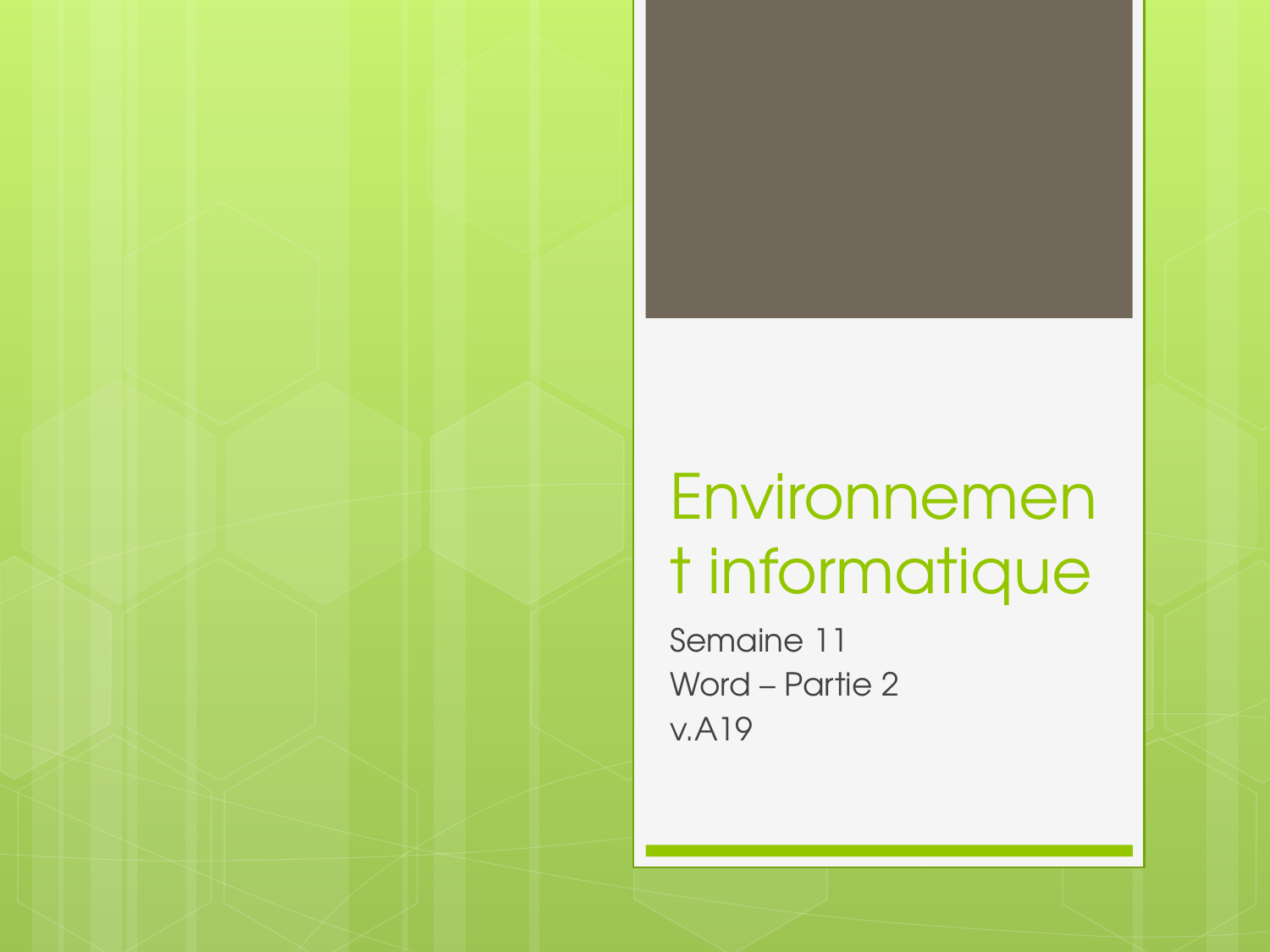

# Environnement informatique
Semaine 11
Word – Partie 2
v.A19